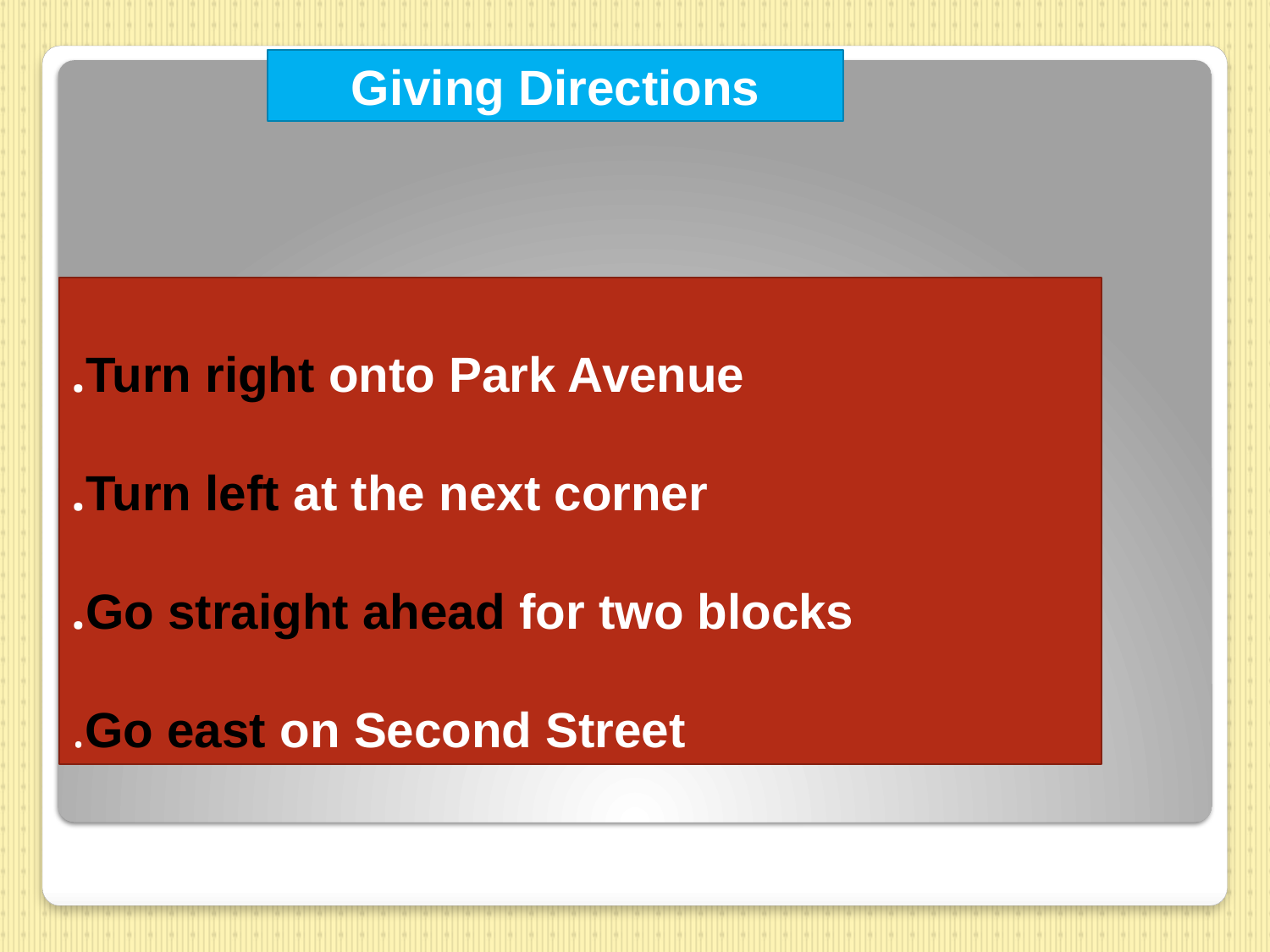

Giving Directions

Turn right onto Park Avenue.

Turn left at the next corner.

Go straight ahead for two blocks.

Go east on Second Street.